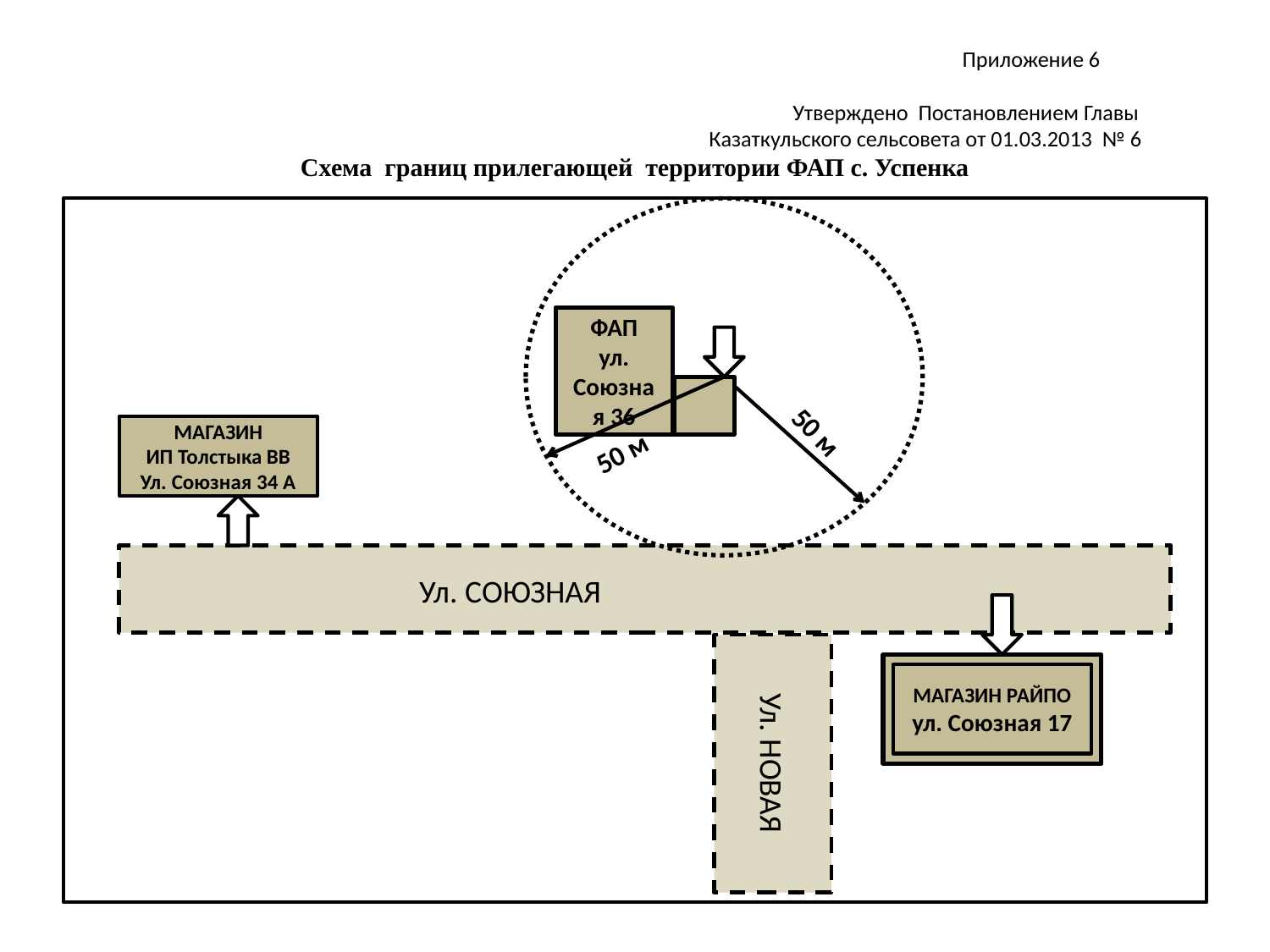

# Приложение 6 Утверждено  Постановлением Главы Казаткульского сельсовета от 01.03.2013  № 6 Схема  границ прилегающей  территории ФАП с. Успенка

ФАП
ул. Союзная 36

50 м
МАГАЗИН
ИП Толстыка ВВ
Ул. Союзная 34 А
50 м

Ул. СОЮЗНАЯ

Ул. НОВАЯ

МАГАЗИН РАЙПО
ул. Союзная 17